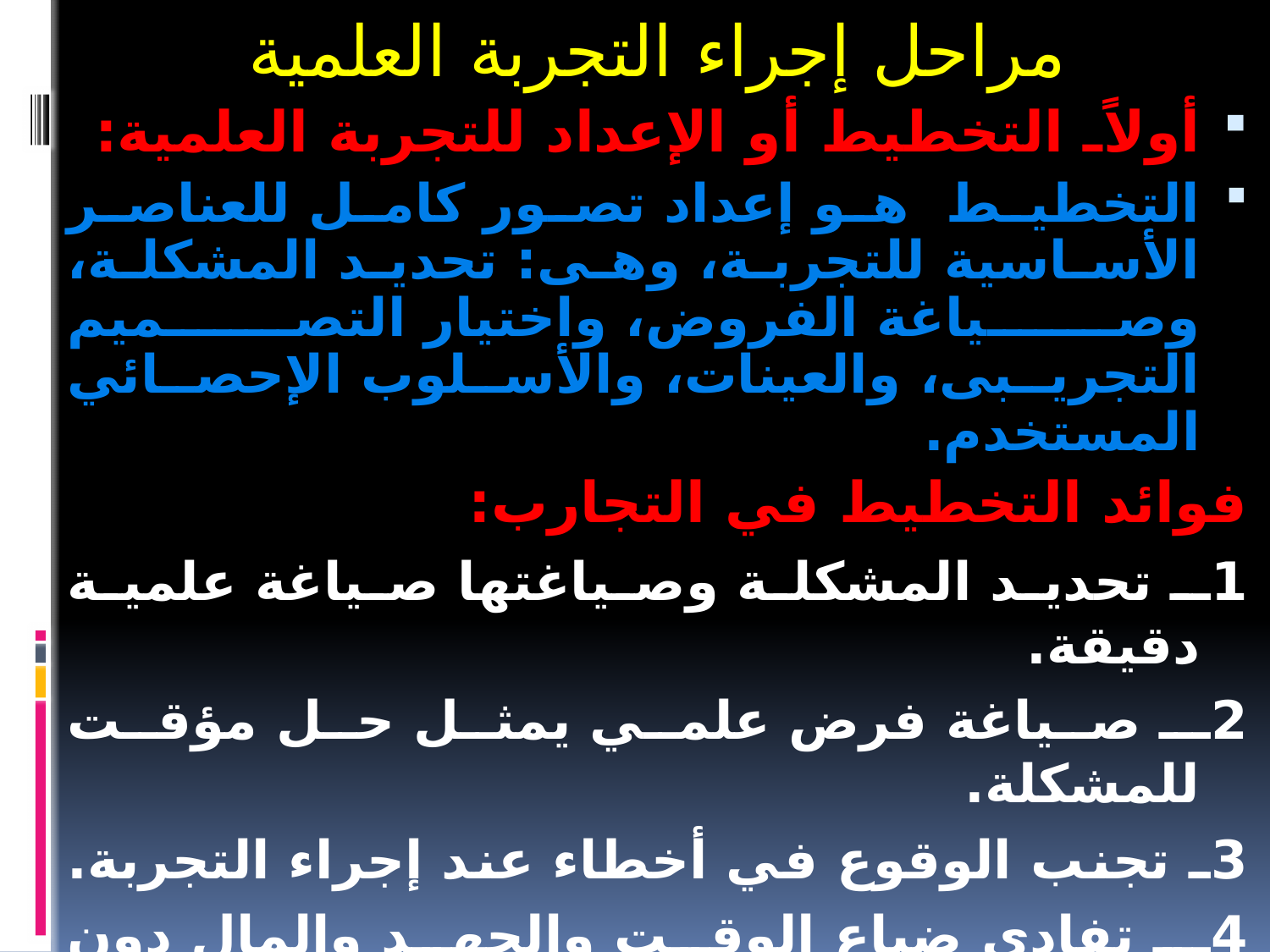

مراحل إجراء التجربة العلمية
أولاًـ التخطيط أو الإعداد للتجربة العلمية:
التخطيط  هو إعداد تصور كامل للعناصر الأساسية للتجربة، وهى: تحديد المشكلة، وصياغة الفروض، واختيار التصميم التجريبى، والعينات، والأسلوب الإحصائي المستخدم.
فوائد التخطيط في التجارب:
1ـ تحديد المشكلة وصياغتها صياغة علمية دقيقة.
2ـ صياغة فرض علمي يمثل حل مؤقت للمشكلة.
3ـ تجنب الوقوع في أخطاء عند إجراء التجربة.
4ـ تفادى ضياع الوقت والجهد والمال دون عائد حقيقي.
5ـ إمكان عرض الخطة على المتخصصين وتقويمها.